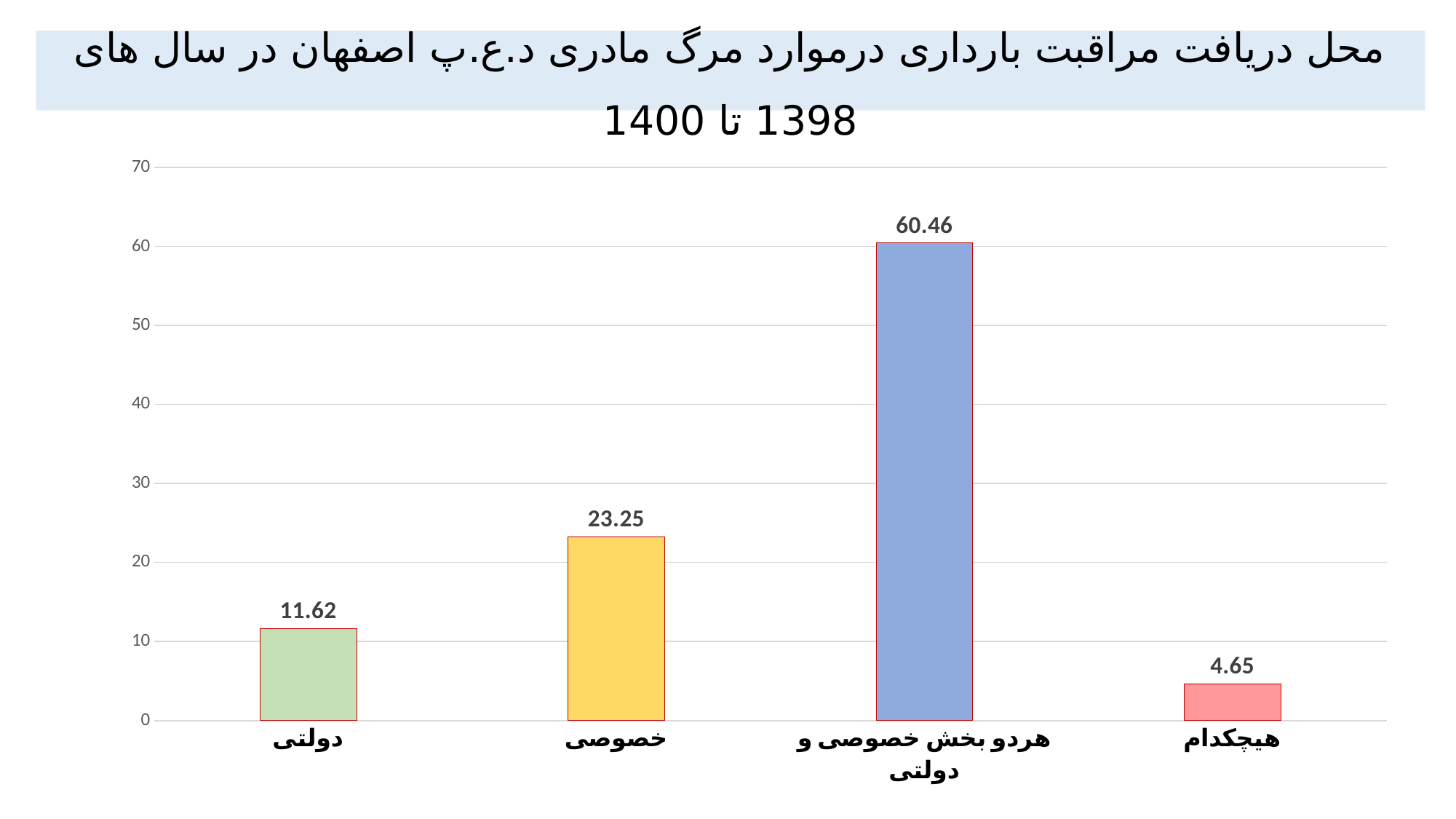

# محل دریافت مراقبت بارداری درموارد مرگ مادری د.ع.پ اصفهان در سال های 1398 تا 1400

### Chart

| Category | سه ساله 98 تا 1400 |
|---|---|
| دولتی | 11.62 |
| خصوصی | 23.25 |
| هردو بخش خصوصی و دولتی | 60.46 |
| هیچکدام | 4.65 |

[unsupported chart]